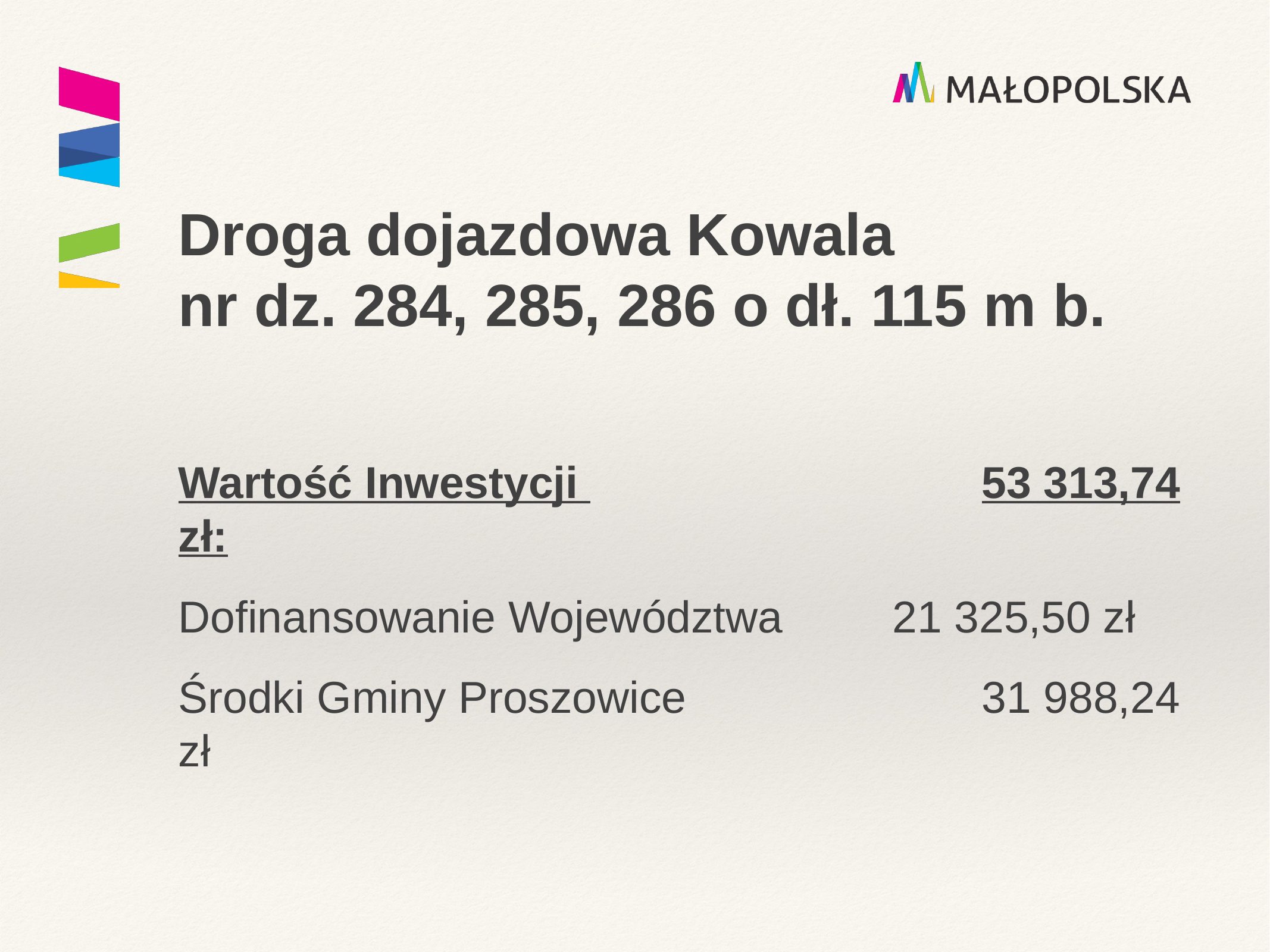

Droga dojazdowa Kowala
nr dz. 284, 285, 286 o dł. 115 m b.

Wartość Inwestycji 					53 313,74 zł:
Dofinansowanie Województwa		21 325,50 zł
Środki Gminy Proszowice				31 988,24 zł